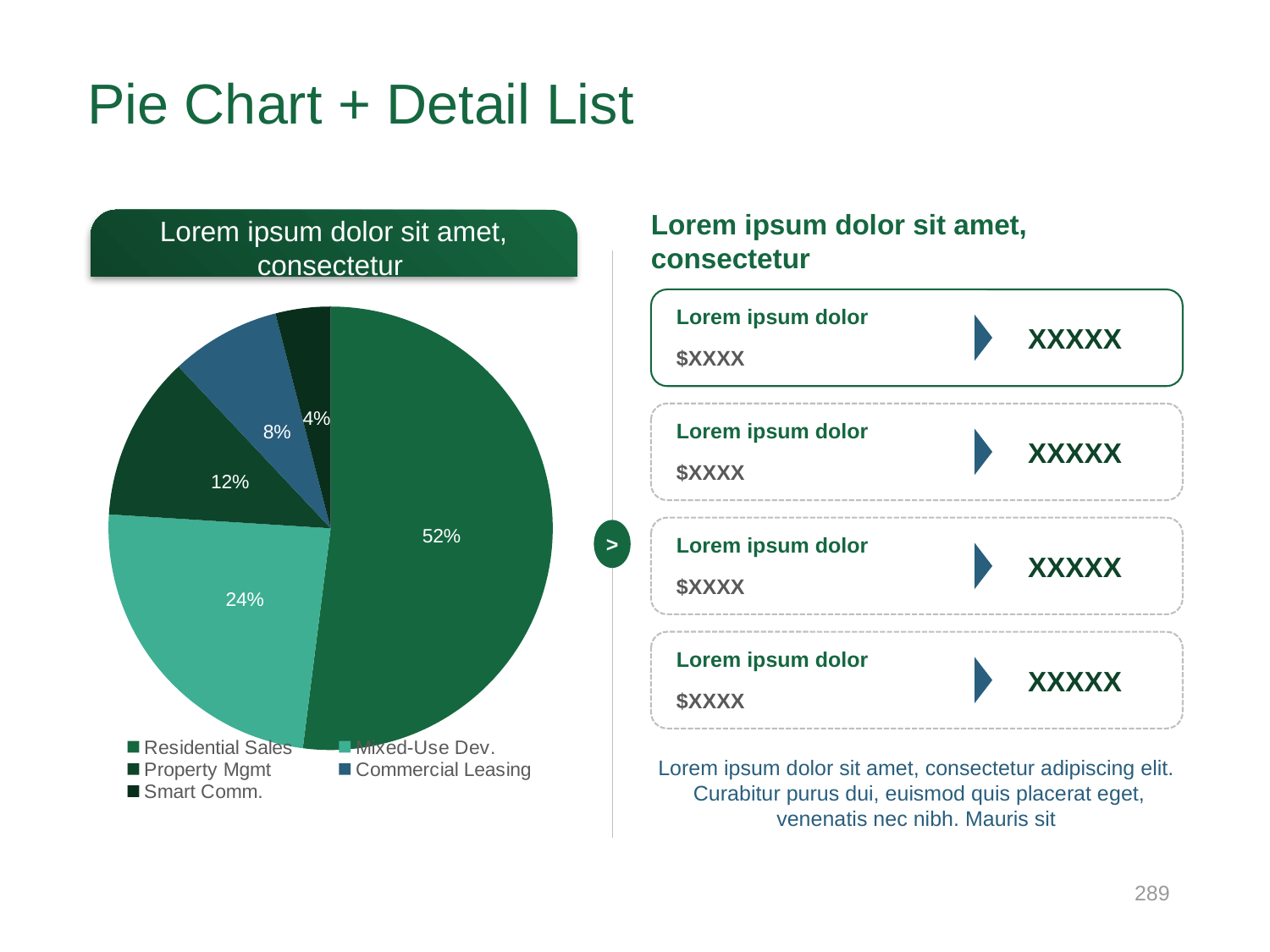

# Pie Chart + Detail List
Lorem ipsum dolor sit amet, consectetur
Lorem ipsum dolor sit amet, consectetur
>

Lorem ipsum dolor

### Chart

| Category | Revenue Mix |
|---|---|
| Residential Sales | 52.0 |
| Mixed-Use Dev. | 24.0 |
| Property Mgmt | 12.0 |
| Commercial Leasing | 8.0 |
| Smart Comm. | 4.0 |
XXXXX

$XXXX

Lorem ipsum dolor
XXXXX

$XXXX

Lorem ipsum dolor
XXXXX

$XXXX

Lorem ipsum dolor
XXXXX

$XXXX
Lorem ipsum dolor sit amet, consectetur adipiscing elit.
Curabitur purus dui, euismod quis placerat eget, venenatis nec nibh. Mauris sit
289